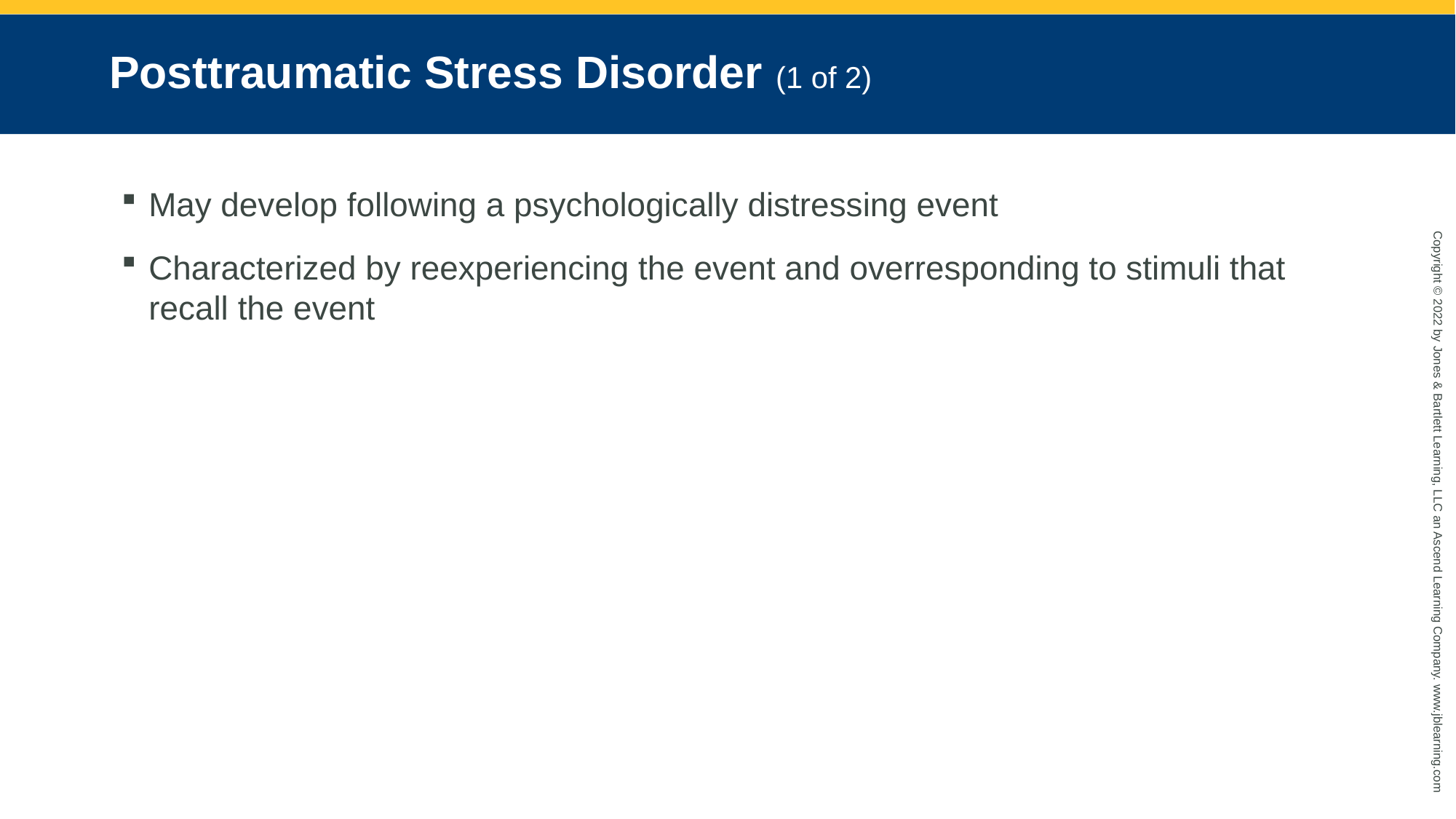

# Posttraumatic Stress Disorder (1 of 2)
May develop following a psychologically distressing event
Characterized by reexperiencing the event and overresponding to stimuli that recall the event